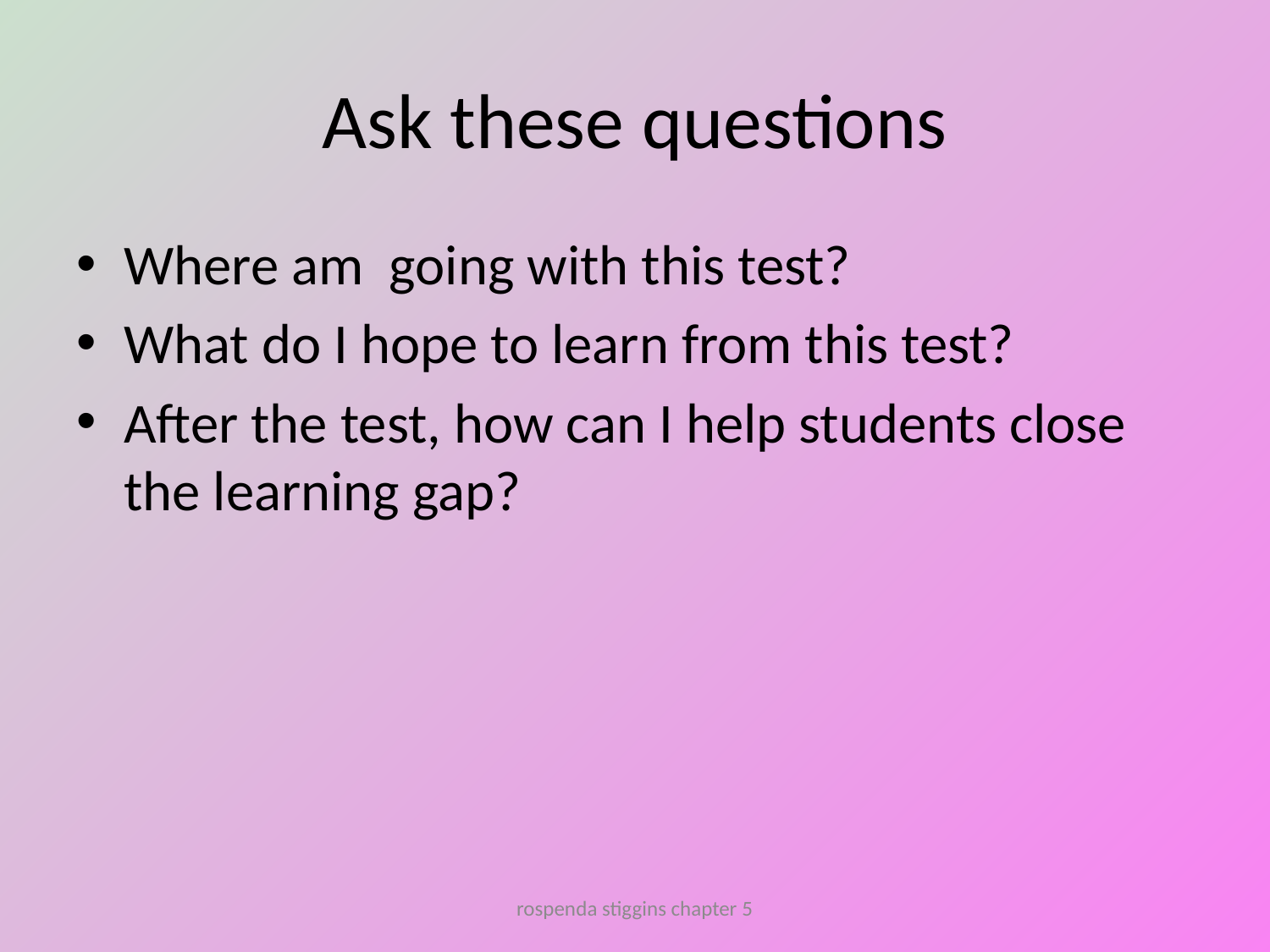

# Ask these questions
Where am  going with this test?
What do I hope to learn from this test?
After the test, how can I help students close the learning gap?

rospenda stiggins chapter 5